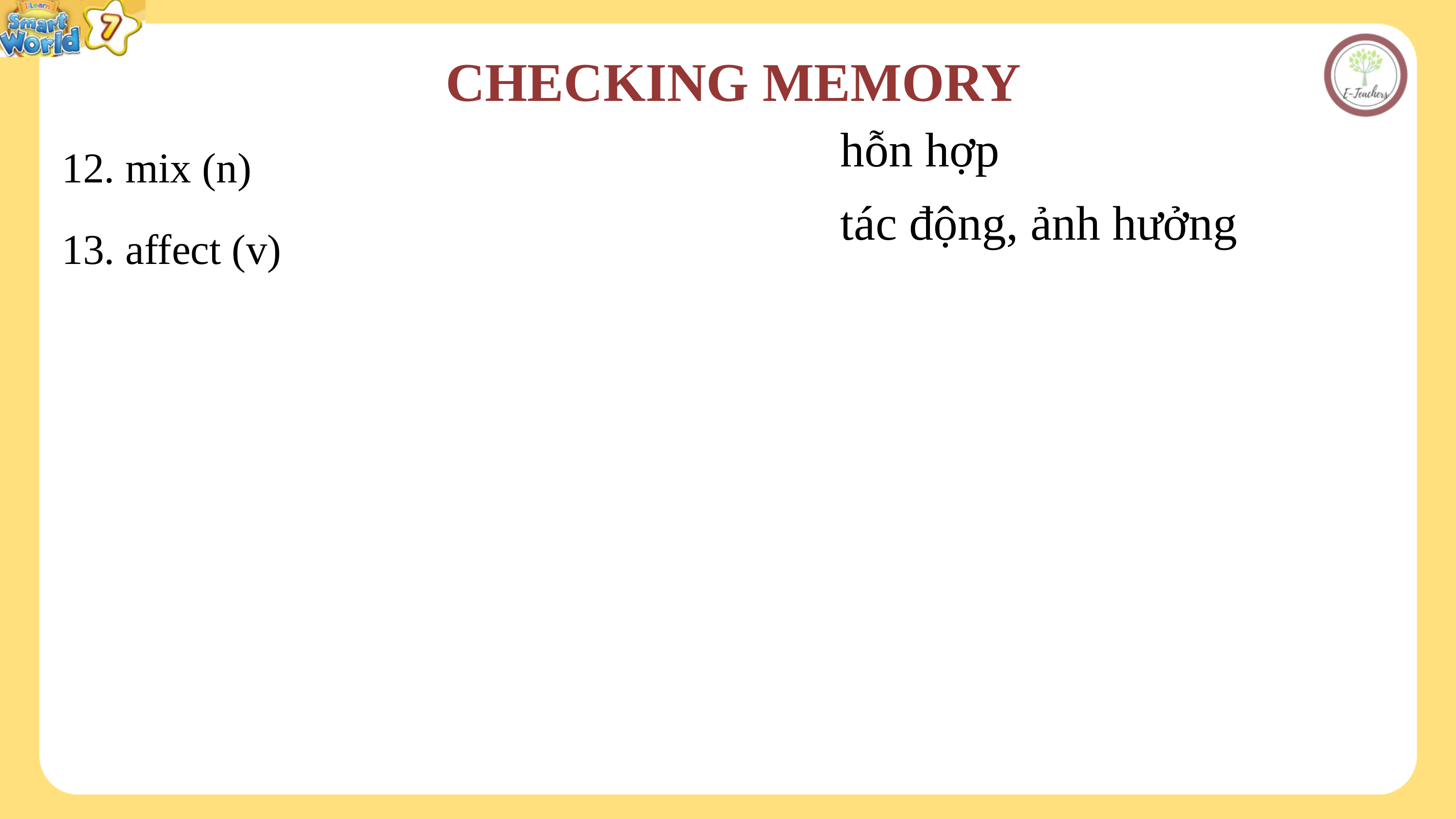

CHECKING MEMORY
hỗn hợp
12. mix (n)
tác động, ảnh hưởng
13. affect (v)